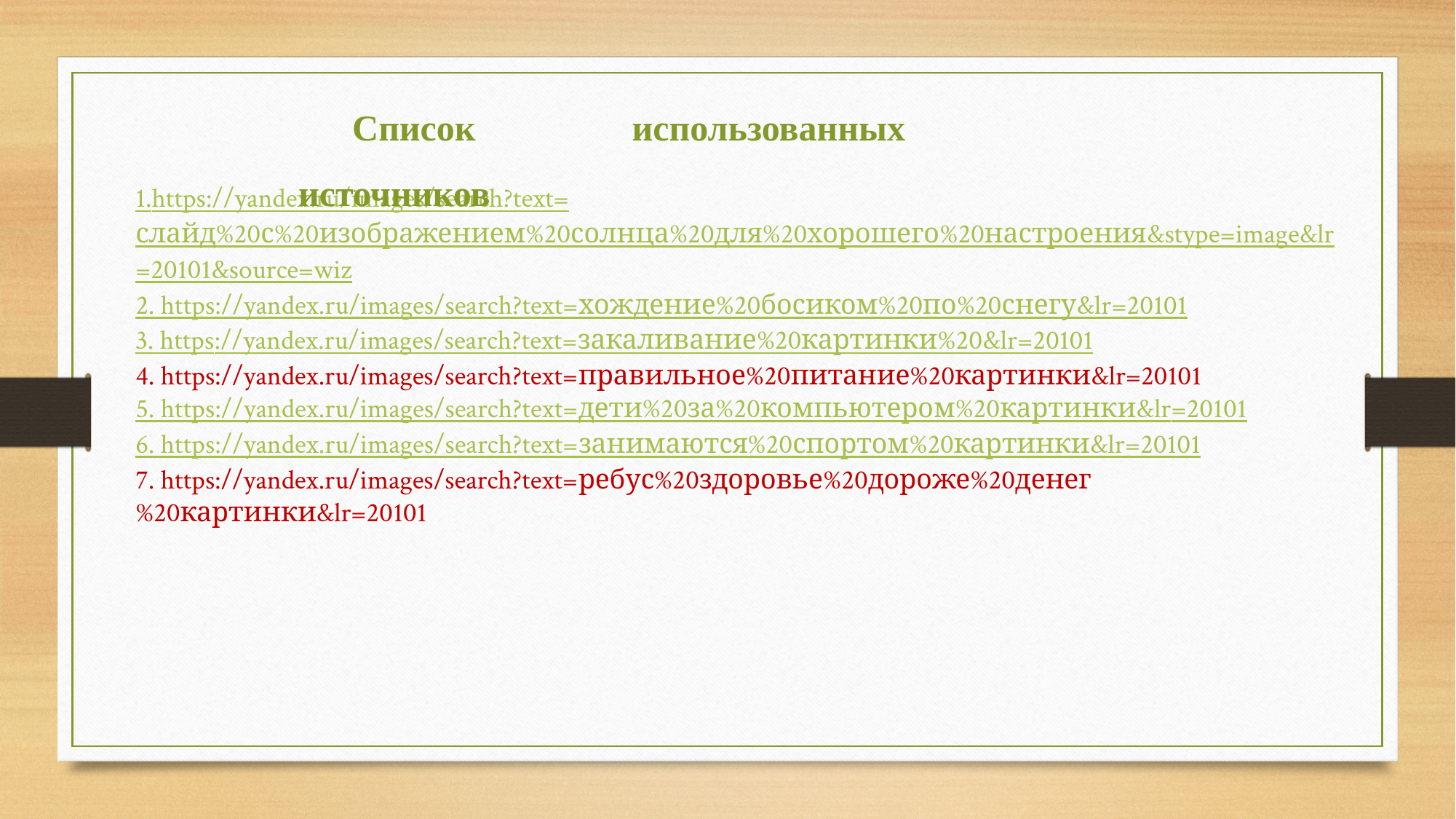

Список использованных источников
1.https://yandex.ru/images/search?text=слайд%20с%20изображением%20солнца%20для%20хорошего%20настроения&stype=image&lr=20101&source=wiz
2. https://yandex.ru/images/search?text=хождение%20босиком%20по%20снегу&lr=20101
3. https://yandex.ru/images/search?text=закаливание%20картинки%20&lr=20101
4. https://yandex.ru/images/search?text=правильное%20питание%20картинки&lr=20101
5. https://yandex.ru/images/search?text=дети%20за%20компьютером%20картинки&lr=20101
6. https://yandex.ru/images/search?text=занимаются%20спортом%20картинки&lr=20101
7. https://yandex.ru/images/search?text=ребус%20здоровье%20дороже%20денег%20картинки&lr=20101